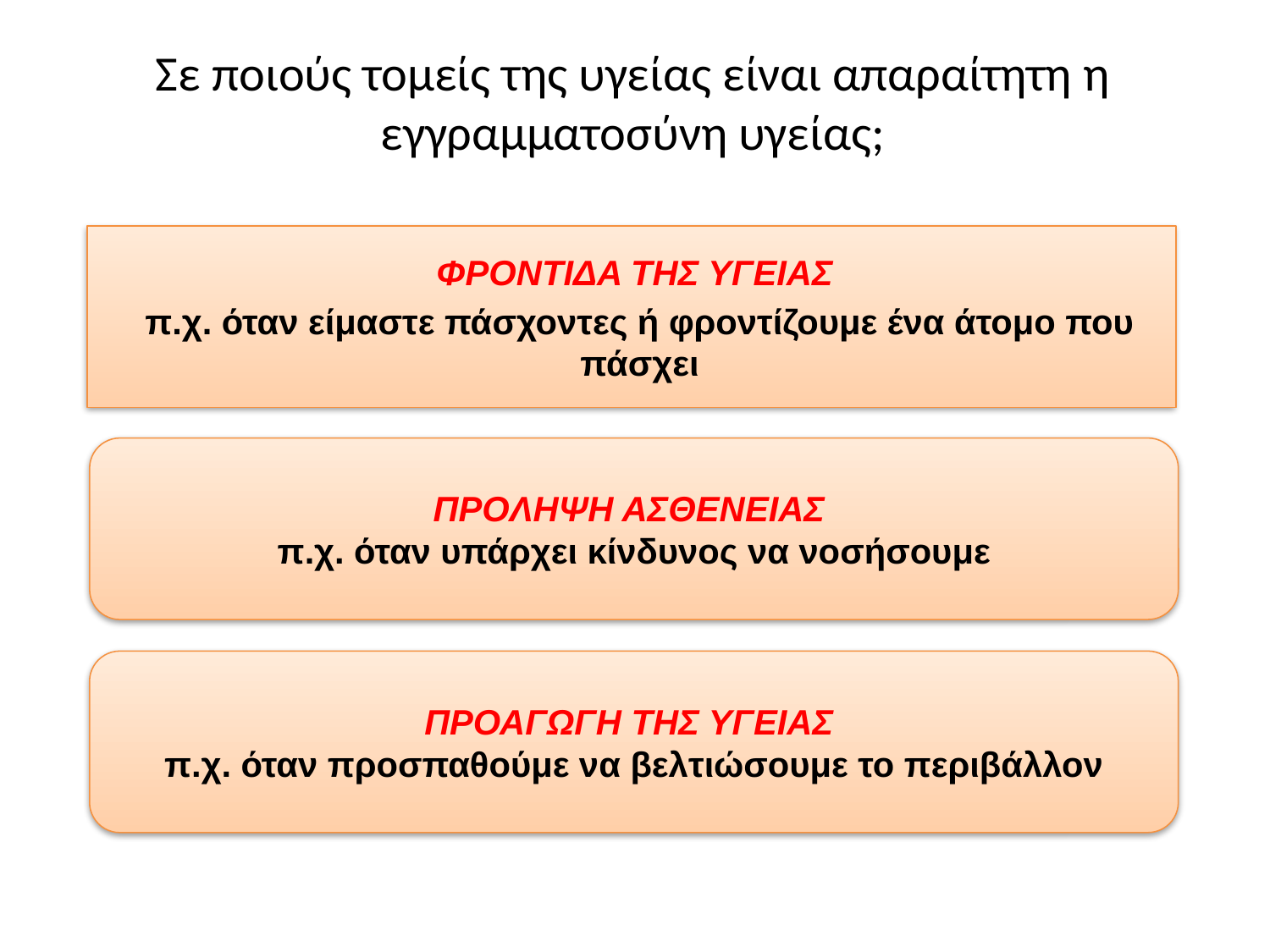

# Σε ποιούς τομείς της υγείας είναι απαραίτητη η εγγραμματοσύνη υγείας;
ΦΡΟΝΤΙΔΑ ΤΗΣ ΥΓΕΙΑΣ
π.χ. όταν είμαστε πάσχοντες ή φροντίζουμε ένα άτομο που πάσχει
ΠΡΟΛΗΨΗ ΑΣΘΕΝΕΙΑΣ
π.χ. όταν υπάρχει κίνδυνος να νοσήσουμε
ΠΡΟΑΓΩΓΗ ΤΗΣ ΥΓΕΙΑΣ
π.χ. όταν προσπαθούμε να βελτιώσουμε το περιβάλλον